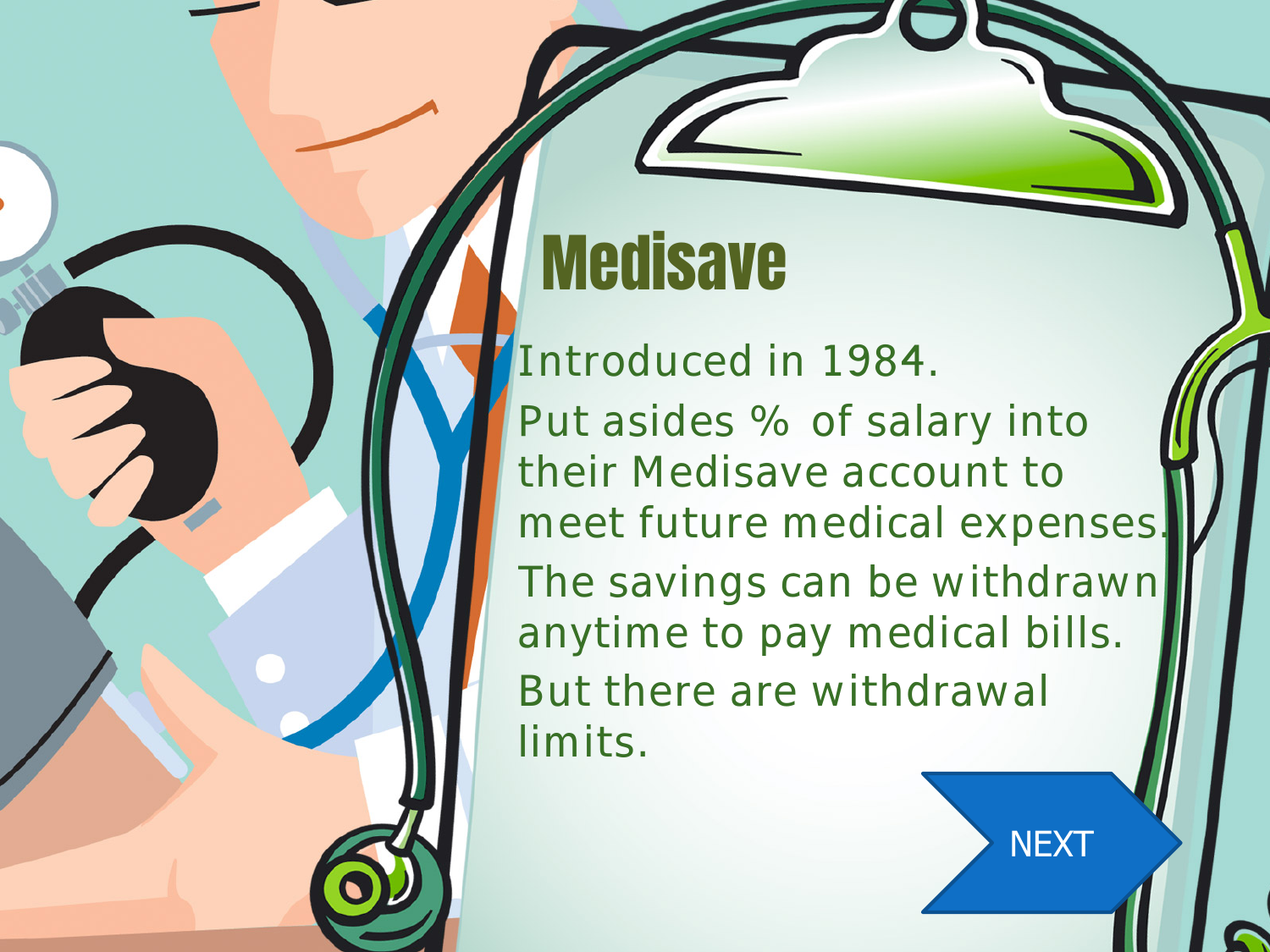

# Medisave
Introduced in 1984.
Put asides % of salary into their Medisave account to meet future medical expenses.
The savings can be withdrawn anytime to pay medical bills.
But there are withdrawal limits.
NEXT